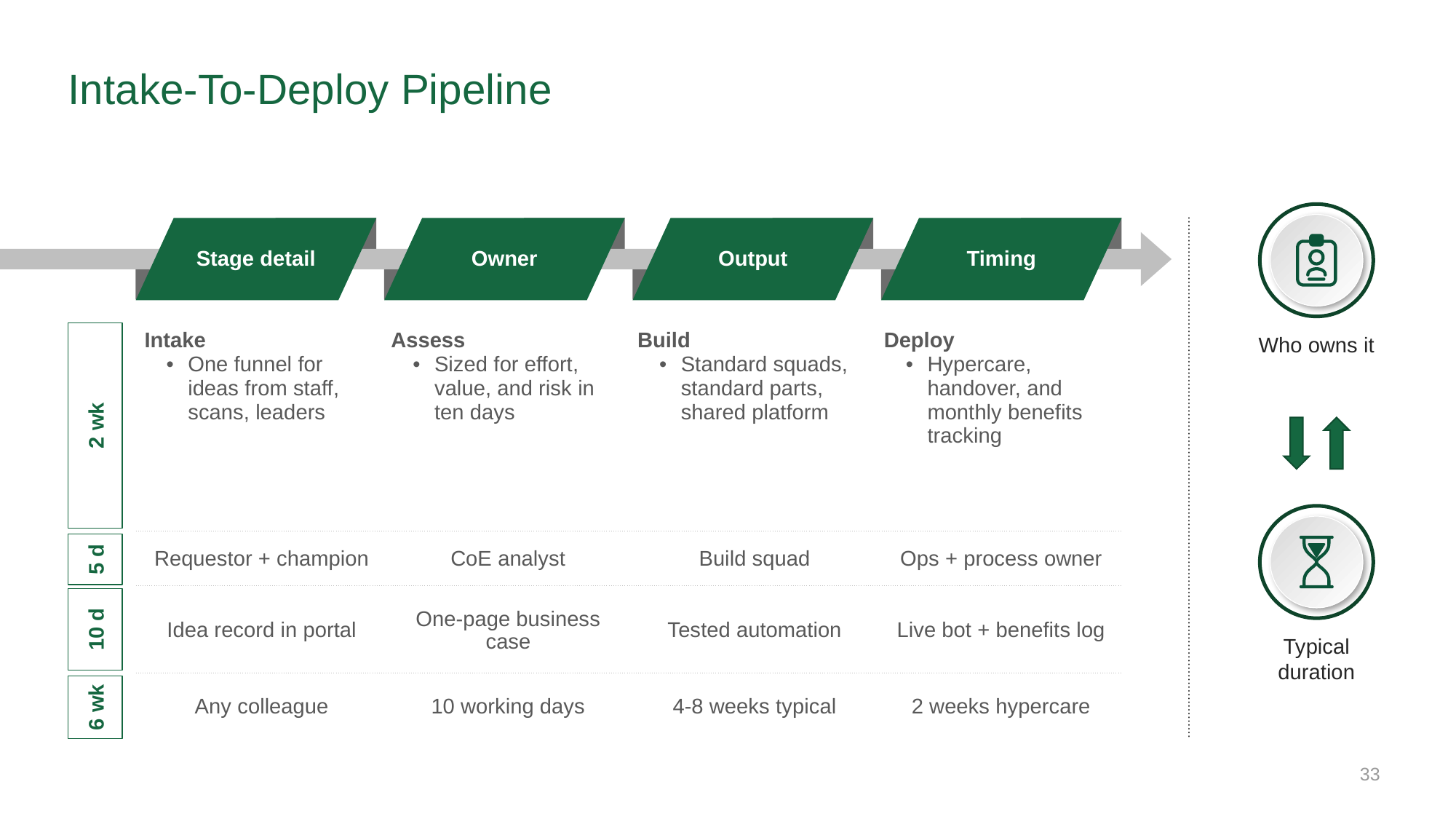

# Intake-To-Deploy Pipeline

Stage detail
Owner
Output
Timing

| Intake One funnel for ideas from staff, scans, leaders | Assess Sized for effort, value, and risk in ten days | Build Standard squads, standard parts, shared platform | Deploy Hypercare, handover, and monthly benefits tracking |
| --- | --- | --- | --- |
| Requestor + champion | CoE analyst | Build squad | Ops + process owner |
| Idea record in portal | One-page business case | Tested automation | Live bot + benefits log |
| Any colleague | 10 working days | 4-8 weeks typical | 2 weeks hypercare |
Who owns it
2 wk

5 d
10 d
Typical duration
6 wk
33